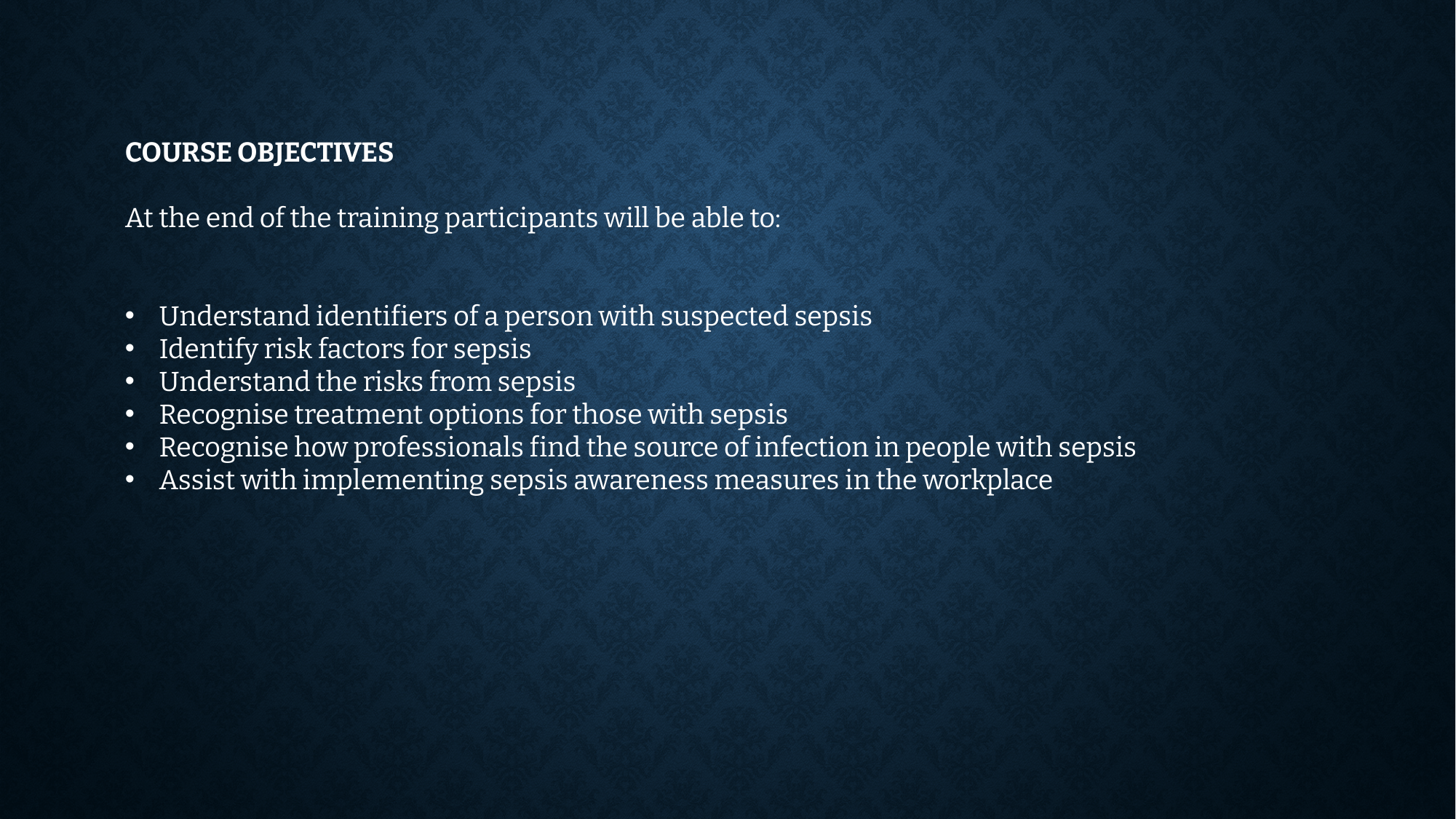

COURSE OBJECTIVES

At the end of the training participants will be able to:

Understand identifiers of a person with suspected sepsis
Identify risk factors for sepsis
Understand the risks from sepsis
Recognise treatment options for those with sepsis
Recognise how professionals find the source of infection in people with sepsis
Assist with implementing sepsis awareness measures in the workplace